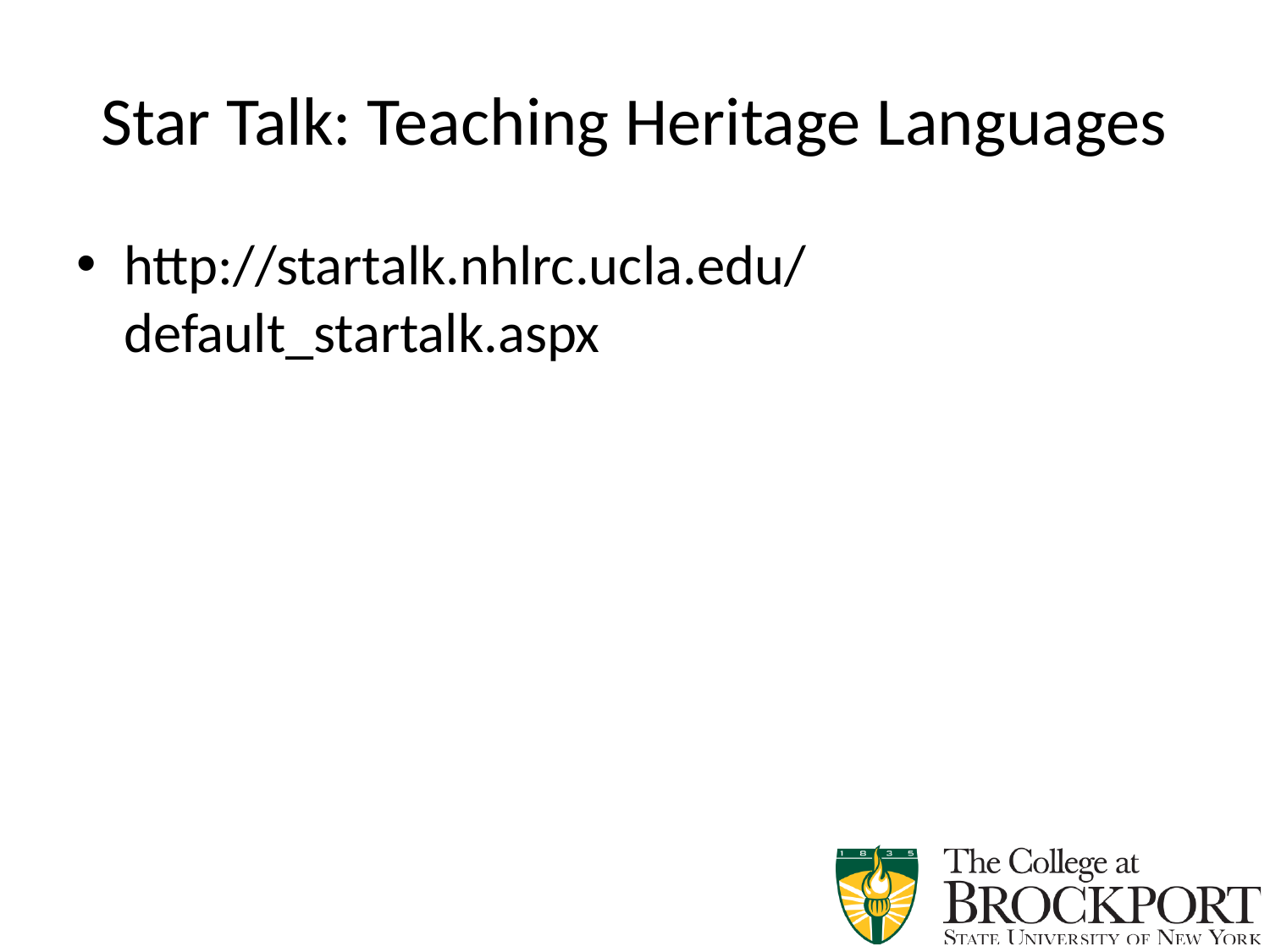

# Star Talk: Teaching Heritage Languages
http://startalk.nhlrc.ucla.edu/default_startalk.aspx